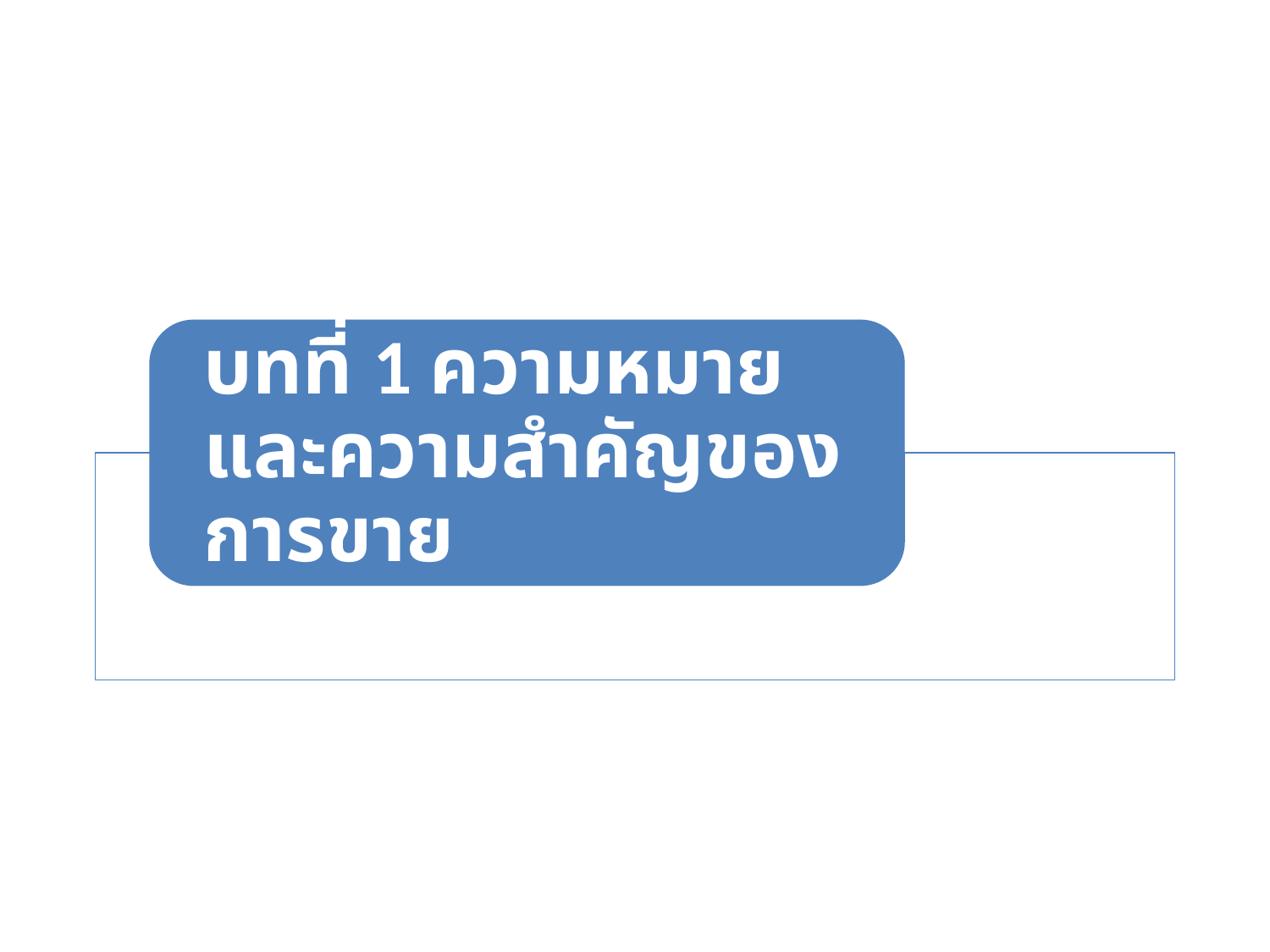

บทที่ 1 ความหมายและความสำคัญของการขาย